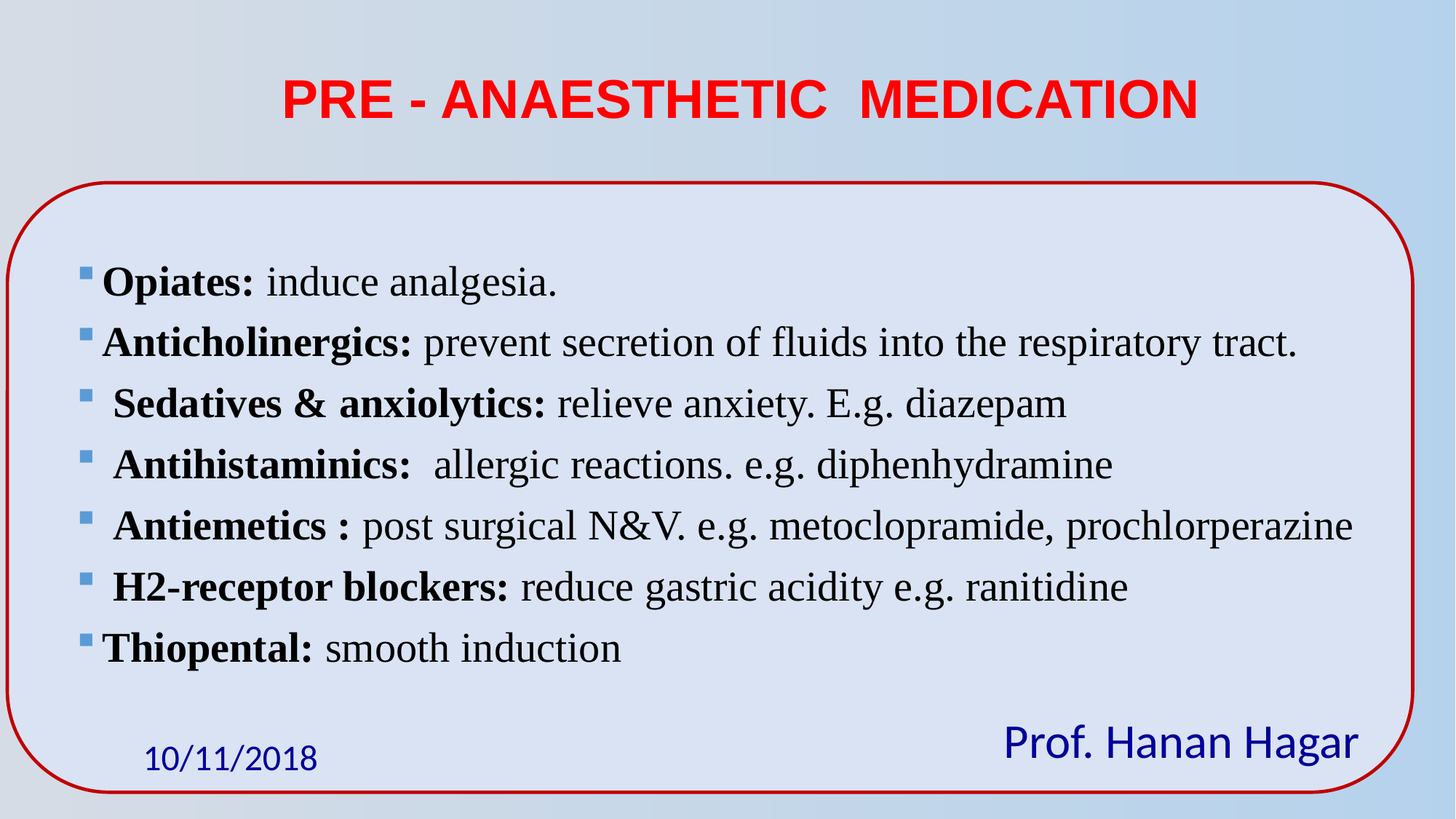

Pre - anaesthetic  medication

Opiates: induce analgesia.
Anticholinergics: prevent secretion of fluids into the respiratory tract.
 Sedatives & anxiolytics: relieve anxiety. E.g. diazepam
 Antihistaminics:  allergic reactions. e.g. diphenhydramine
 Antiemetics : post surgical N&V. e.g. metoclopramide, prochlorperazine
 H2-receptor blockers: reduce gastric acidity e.g. ranitidine
Thiopental: smooth induction

Prof. Hanan Hagar
10/11/2018
Prof. Hanan Hagar
10/11/2018